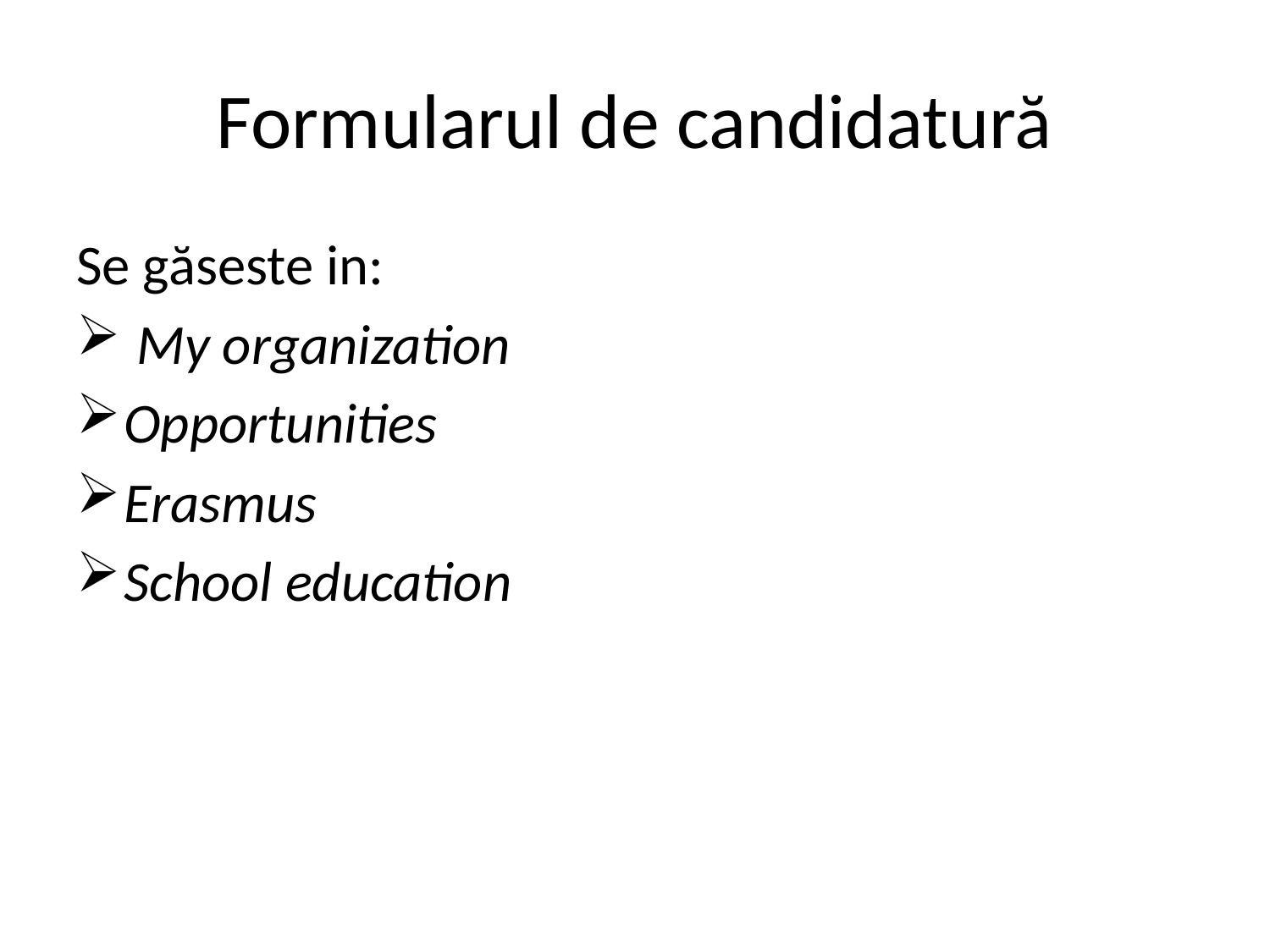

# Formularul de candidatură
Se găseste in:
 My organization
Opportunities
Erasmus
School education